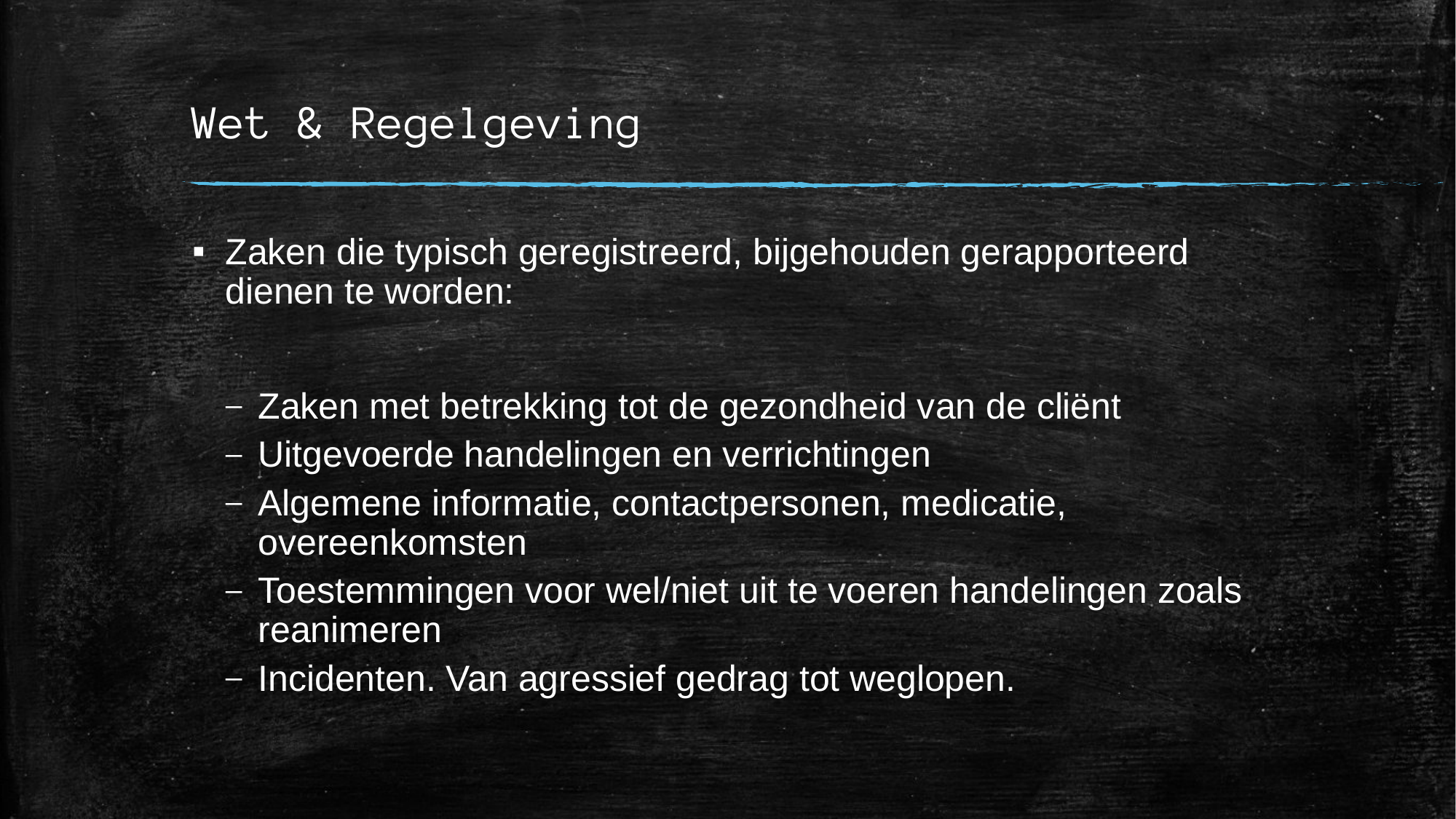

# Wet & Regelgeving
Zaken die typisch geregistreerd, bijgehouden gerapporteerd dienen te worden:

Zaken met betrekking tot de gezondheid van de cliënt
Uitgevoerde handelingen en verrichtingen
Algemene informatie, contactpersonen, medicatie, overeenkomsten
Toestemmingen voor wel/niet uit te voeren handelingen zoals reanimeren
Incidenten. Van agressief gedrag tot weglopen.